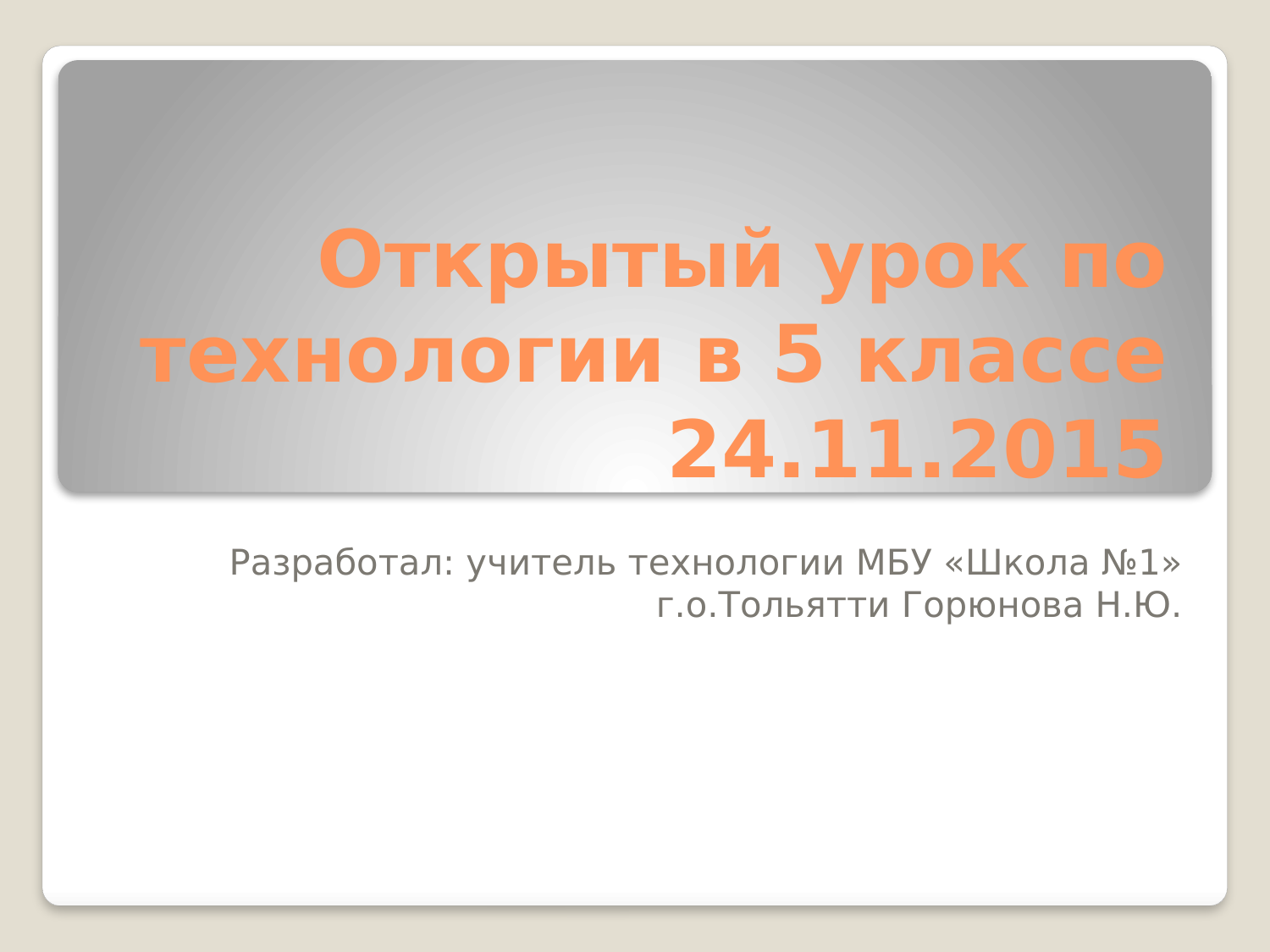

# Открытый урок по технологии в 5 классе 24.11.2015
Разработал: учитель технологии МБУ «Школа №1» г.о.Тольятти Горюнова Н.Ю.